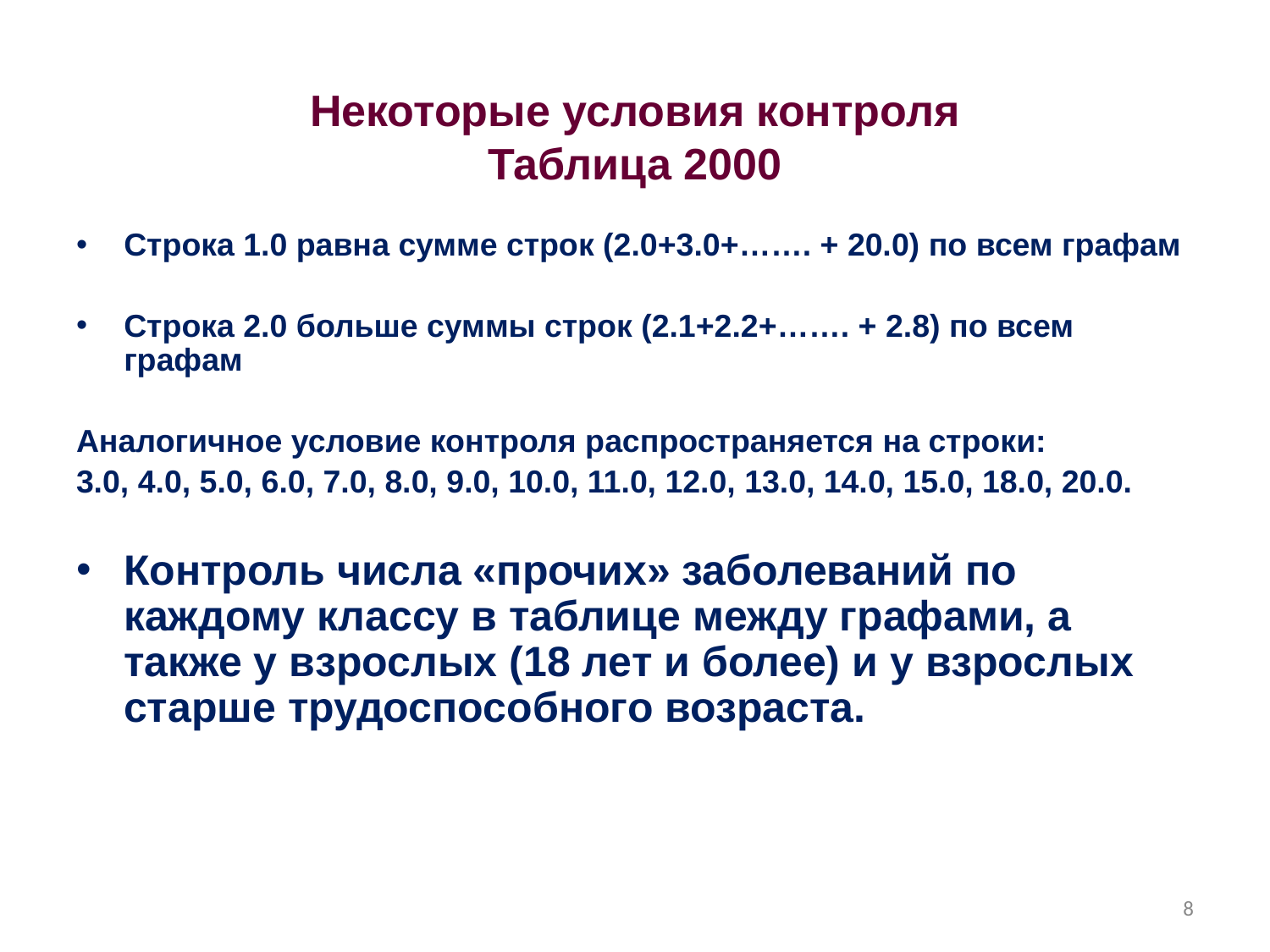

# Некоторые условия контроля Таблица 2000
Строка 1.0 равна сумме строк (2.0+3.0+……. + 20.0) по всем графам

Строка 2.0 больше суммы строк (2.1+2.2+……. + 2.8) по всем графам

Аналогичное условие контроля распространяется на строки:
3.0, 4.0, 5.0, 6.0, 7.0, 8.0, 9.0, 10.0, 11.0, 12.0, 13.0, 14.0, 15.0, 18.0, 20.0.

Контроль числа «прочих» заболеваний по каждому классу в таблице между графами, а также у взрослых (18 лет и более) и у взрослых старше трудоспособного возраста.
8